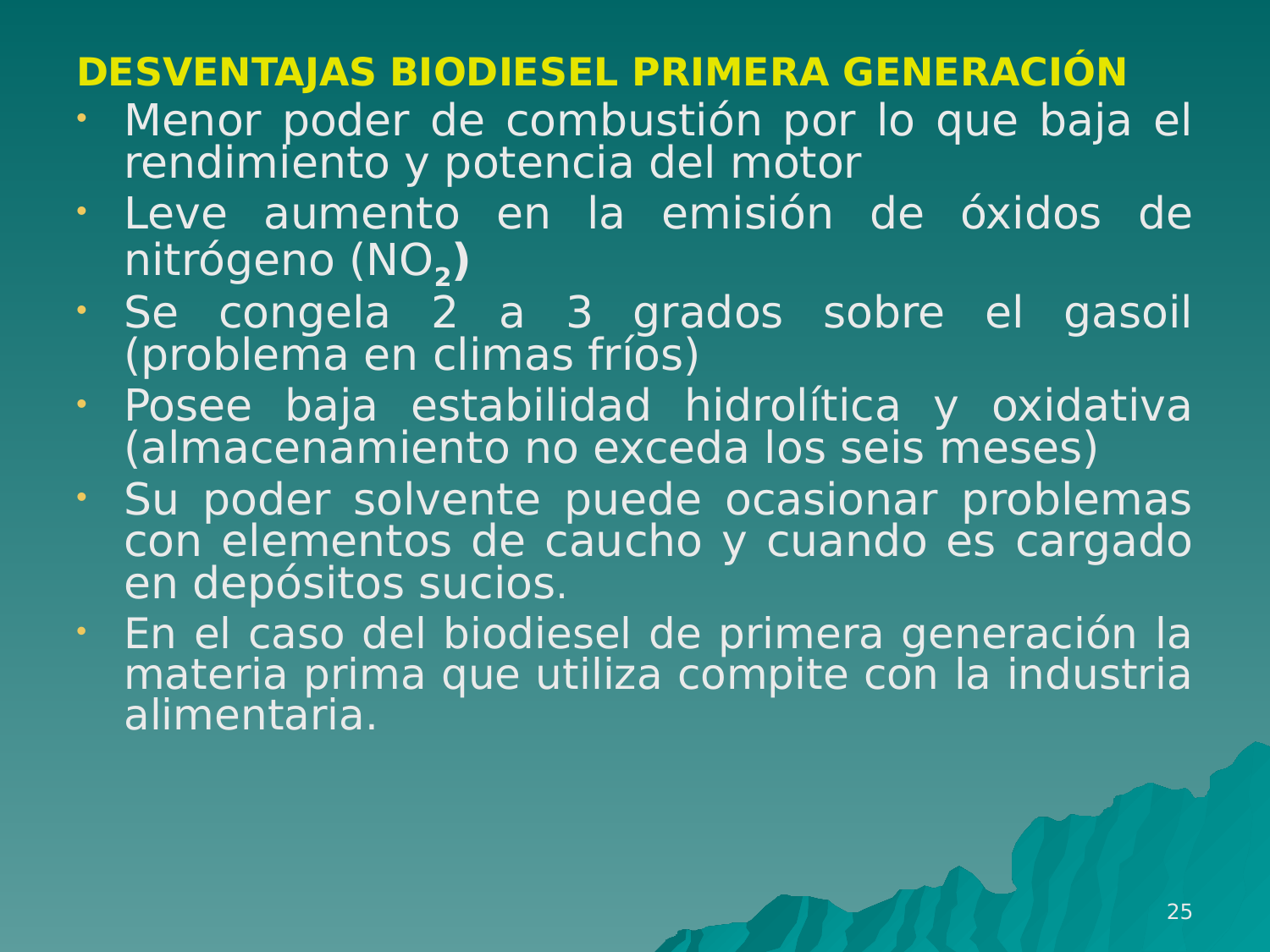

DESVENTAJAS BIODIESEL PRIMERA GENERACIÓN
Menor poder de combustión por lo que baja el rendimiento y potencia del motor
Leve aumento en la emisión de óxidos de nitrógeno (NO2)
Se congela 2 a 3 grados sobre el gasoil (problema en climas fríos)
Posee baja estabilidad hidrolítica y oxidativa (almacenamiento no exceda los seis meses)
Su poder solvente puede ocasionar problemas con elementos de caucho y cuando es cargado en depósitos sucios.
En el caso del biodiesel de primera generación la materia prima que utiliza compite con la industria alimentaria.
25